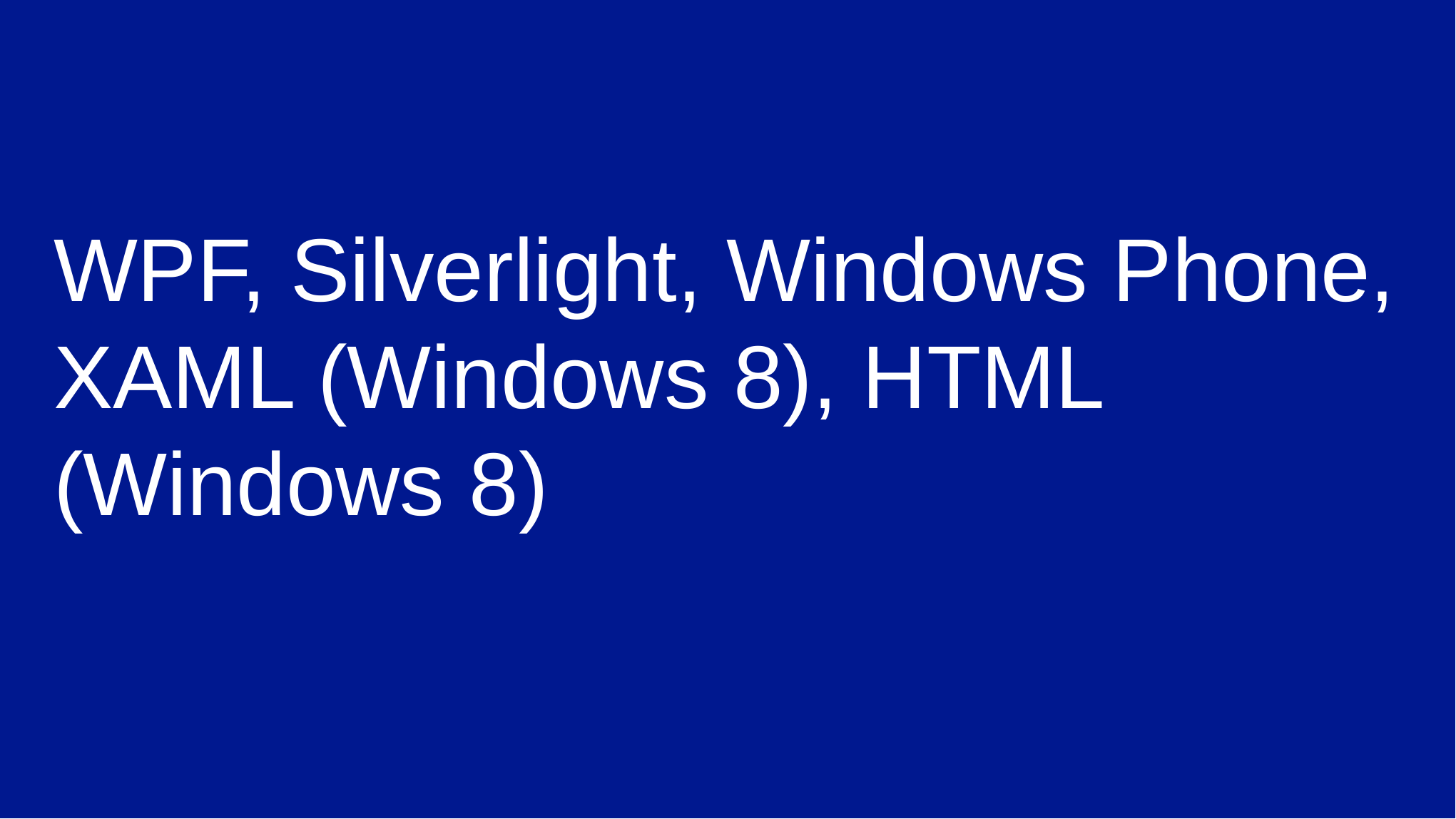

WPF, Silverlight, Windows Phone, XAML (Windows 8), HTML (Windows 8)